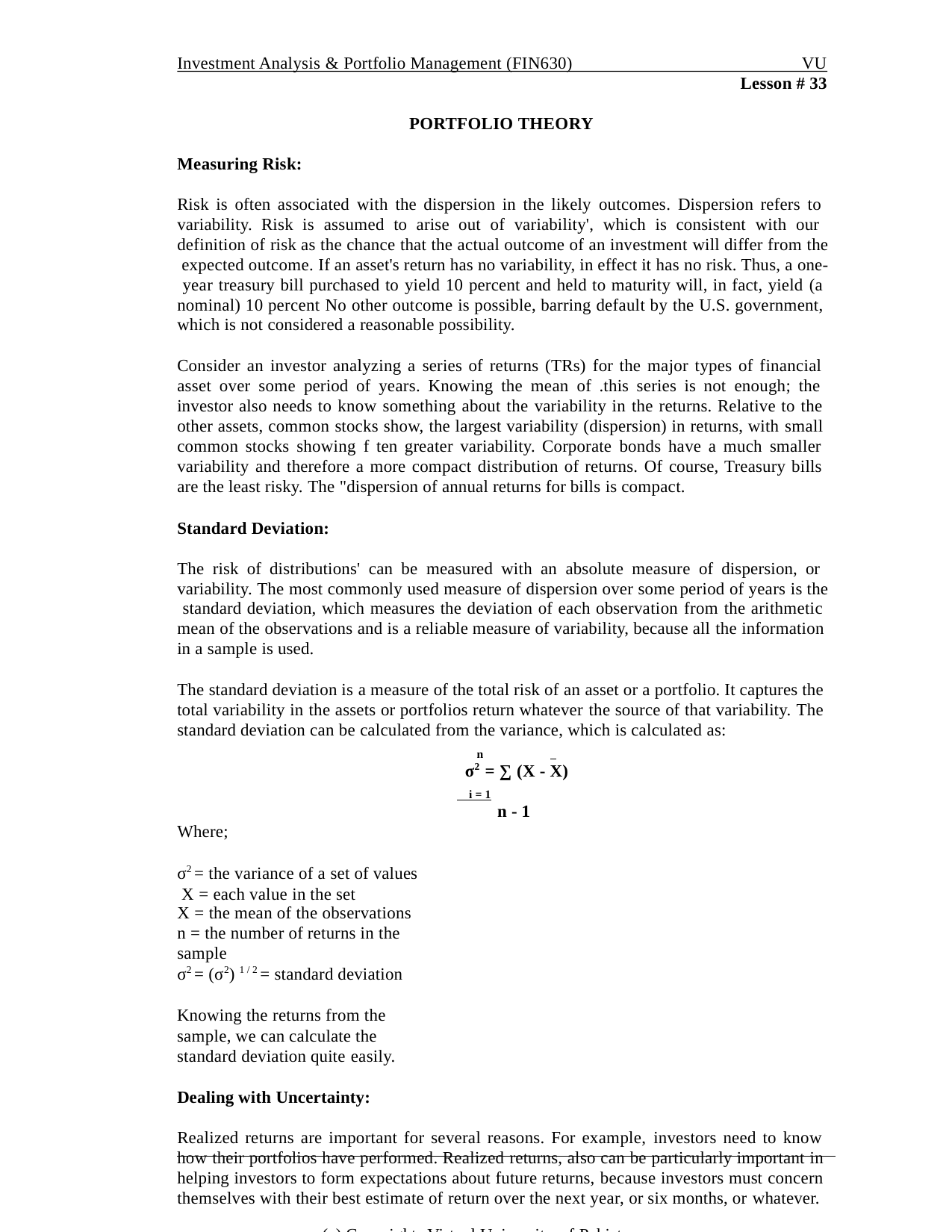

Investment Analysis & Portfolio Management (FIN630)
VU
Lesson # 33

PORTFOLIO THEORY
Measuring Risk:

Risk is often associated with the dispersion in the likely outcomes. Dispersion refers to  variability. Risk is assumed to arise out of variability', which is consistent with our  definition of risk as the chance that the actual outcome of an investment will differ from the  expected outcome. If an asset's return has no variability, in effect it has no risk. Thus, a one-  year treasury bill purchased to yield 10 percent and held to maturity will, in fact, yield (a  nominal) 10 percent No other outcome is possible, barring default by the U.S. government,  which is not considered a reasonable possibility.

Consider an investor analyzing a series of returns (TRs) for the major types of financial  asset over some period of years. Knowing the mean of .this series is not enough; the  investor also needs to know something about the variability in the returns. Relative to the  other assets, common stocks show, the largest variability (dispersion) in returns, with small  common stocks showing f ten greater variability. Corporate bonds have a much smaller  variability and therefore a more compact distribution of returns. Of course, Treasury bills  are the least risky. The "dispersion of annual returns for bills is compact.

Standard Deviation:

The risk of distributions' can be measured with an absolute measure of dispersion, or  variability. The most commonly used measure of dispersion over some period of years is the  standard deviation, which measures the deviation of each observation from the arithmetic  mean of the observations and is a reliable measure of variability, because all the information  in a sample is used.

The standard deviation is a measure of the total risk of an asset or a portfolio. It captures the  total variability in the assets or portfolios return whatever the source of that variability. The  standard deviation can be calculated from the variance, which is calculated as:
n
σ2  = ∑ (X - X)
    i = 1
n - 1
Where;

σ2 = the variance of a set of values  X = each value in the set
X = the mean of the observations
n = the number of returns in the sample
σ2 = (σ2) 1 / 2 = standard deviation

Knowing the returns from the sample, we can calculate the standard deviation quite easily.

Dealing with Uncertainty:

Realized returns are important for several reasons. For example, investors need to know  how their portfolios have performed. Realized returns, also can be particularly important in  helping investors to form expectations about future returns, because investors must concern  themselves with their best estimate of return over the next year, or six months, or whatever.
(c) Copyrights Virtual University of Pakistan	203